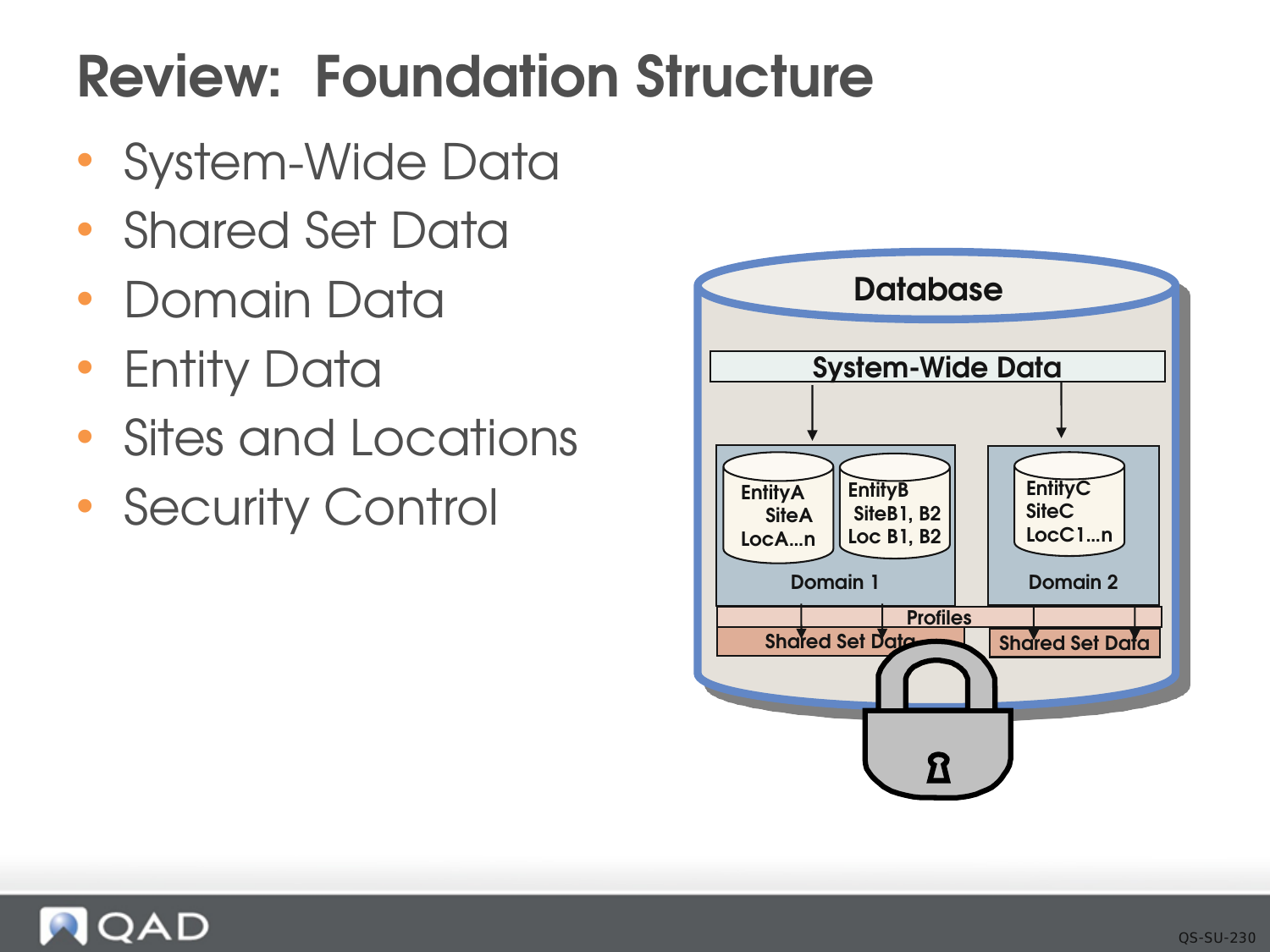

# Review:  Foundation Structure
System-Wide Data
Shared Set Data
Domain Data
Entity Data
Sites and Locations
Security Control

Database
System-Wide Data

Domain 1
Domain 2
EntityA
    SiteA
LocA…n
EntityC
SiteC
LocC1…n
EntityB
 SiteB1, B2
Loc B1, B2

Profiles
Shared Set Data
Shared Set Data

QS-SU-230